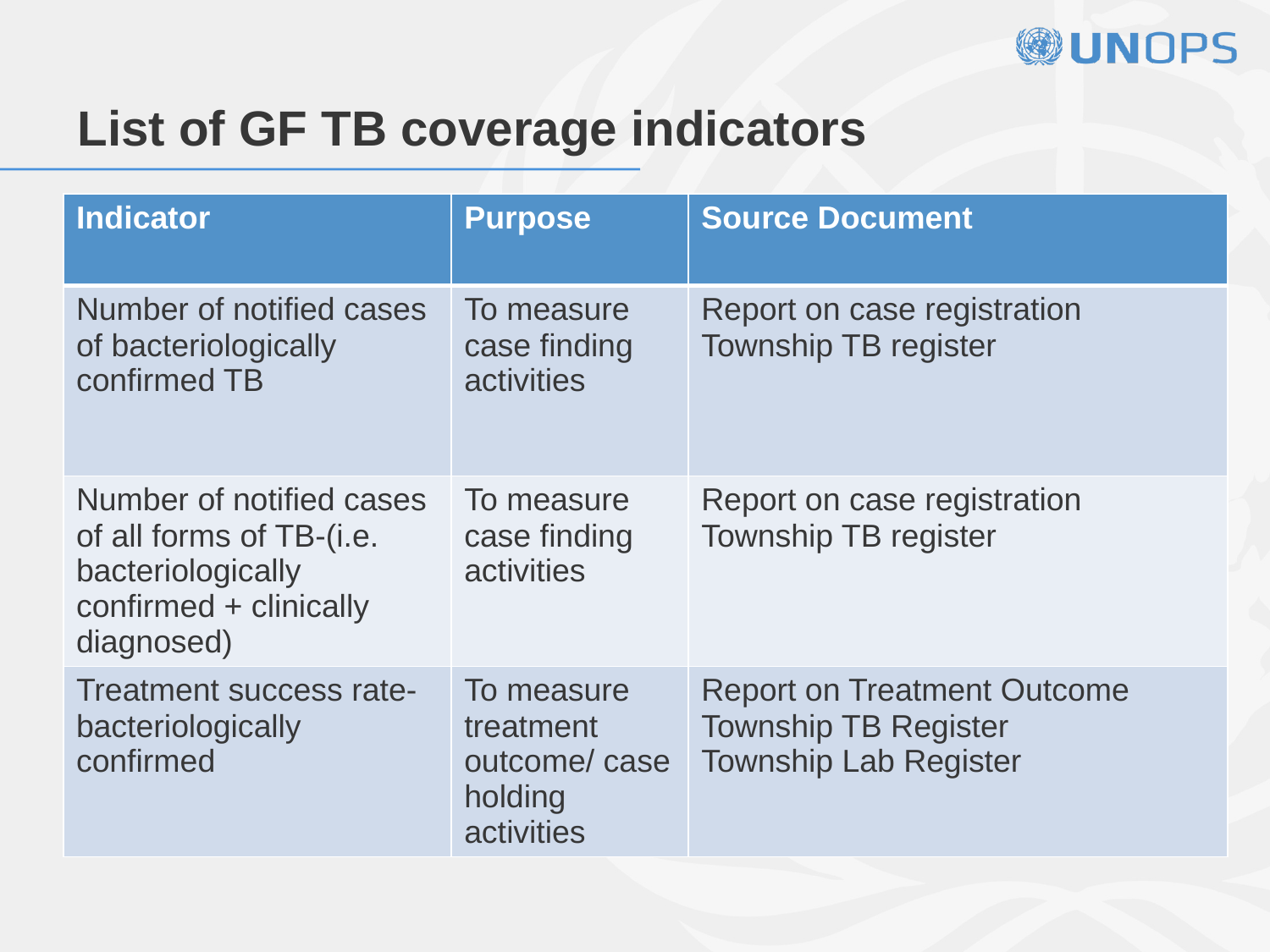

# List of GF TB coverage indicators
| Indicator | Purpose | Source Document |
| --- | --- | --- |
| Number of notified cases of bacteriologically confirmed TB | To measure case finding activities | Report on case registration Township TB register |
| Number of notified cases of all forms of TB-(i.e. bacteriologically confirmed + clinically diagnosed) | To measure case finding activities | Report on case registration Township TB register |
| Treatment success rate- bacteriologically confirmed | To measure treatment outcome/ case holding activities | Report on Treatment Outcome Township TB Register Township Lab Register |